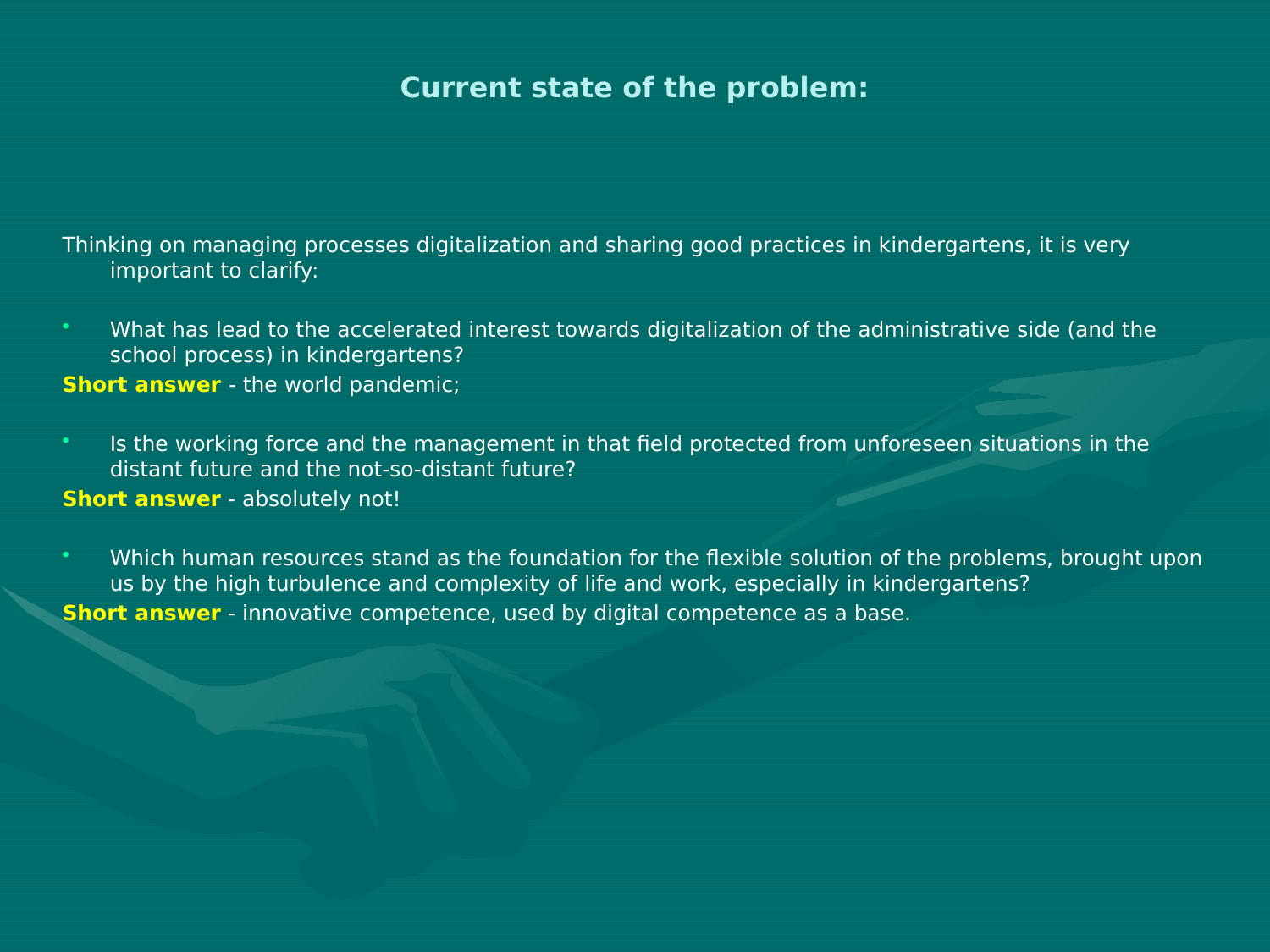

# Current state of the problem:

Thinking on managing processes digitalization and sharing good practices in kindergartens, it is very important to clarify:

What has lead to the accelerated interest towards digitalization of the administrative side (and the school process) in kindergartens?
Short answer - the world pandemic;

Is the working force and the management in that field protected from unforeseen situations in the distant future and the not-so-distant future?
Short answer - absolutely not!

Which human resources stand as the foundation for the flexible solution of the problems, brought upon us by the high turbulence and complexity of life and work, especially in kindergartens?
Short answer - innovative competence, used by digital competence as a base.